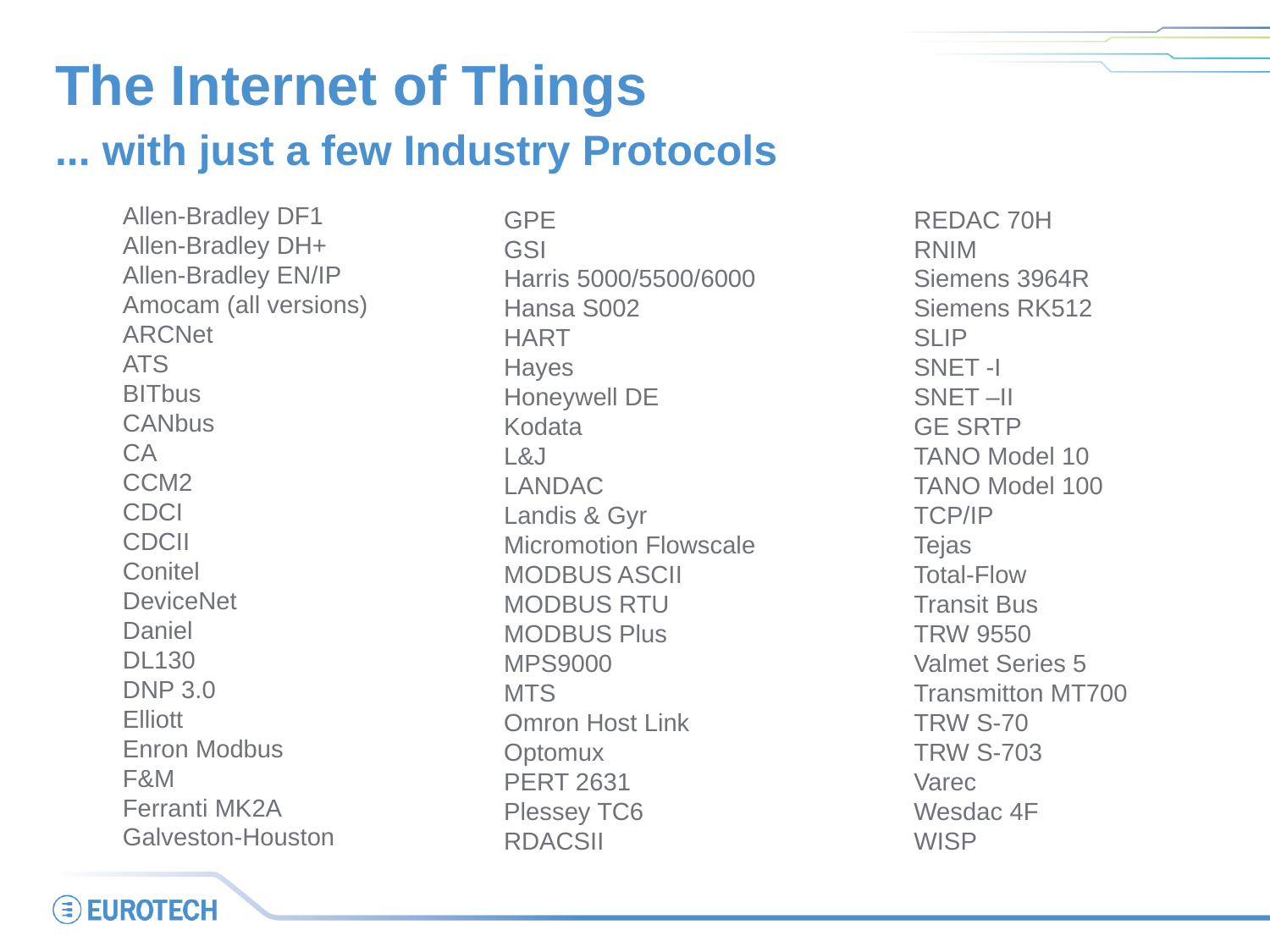

The Internet of Things
... with just a few Industry Protocols
Allen-Bradley DF1
Allen-Bradley DH+
Allen-Bradley EN/IP
Amocam (all versions)
ARCNet
ATS
BITbus
CANbus
CA
CCM2
CDCI
CDCII
Conitel
DeviceNet
Daniel
DL130
DNP 3.0
Elliott
Enron Modbus
F&M
Ferranti MK2A
Galveston-Houston
GPE
GSI
Harris 5000/5500/6000
Hansa S002
HART
Hayes
Honeywell DE
Kodata
L&J
LANDAC
Landis & Gyr
Micromotion Flowscale
MODBUS ASCII
MODBUS RTU
MODBUS Plus
MPS9000
MTS
Omron Host Link
Optomux
PERT 2631
Plessey TC6
RDACSII
REDAC 70H
RNIM
Siemens 3964R
Siemens RK512
SLIP
SNET -I
SNET –II
GE SRTP
TANO Model 10
TANO Model 100
TCP/IP
Tejas
Total-Flow
Transit Bus
TRW 9550
Valmet Series 5
Transmitton MT700
TRW S-70
TRW S-703
Varec
Wesdac 4F
WISP